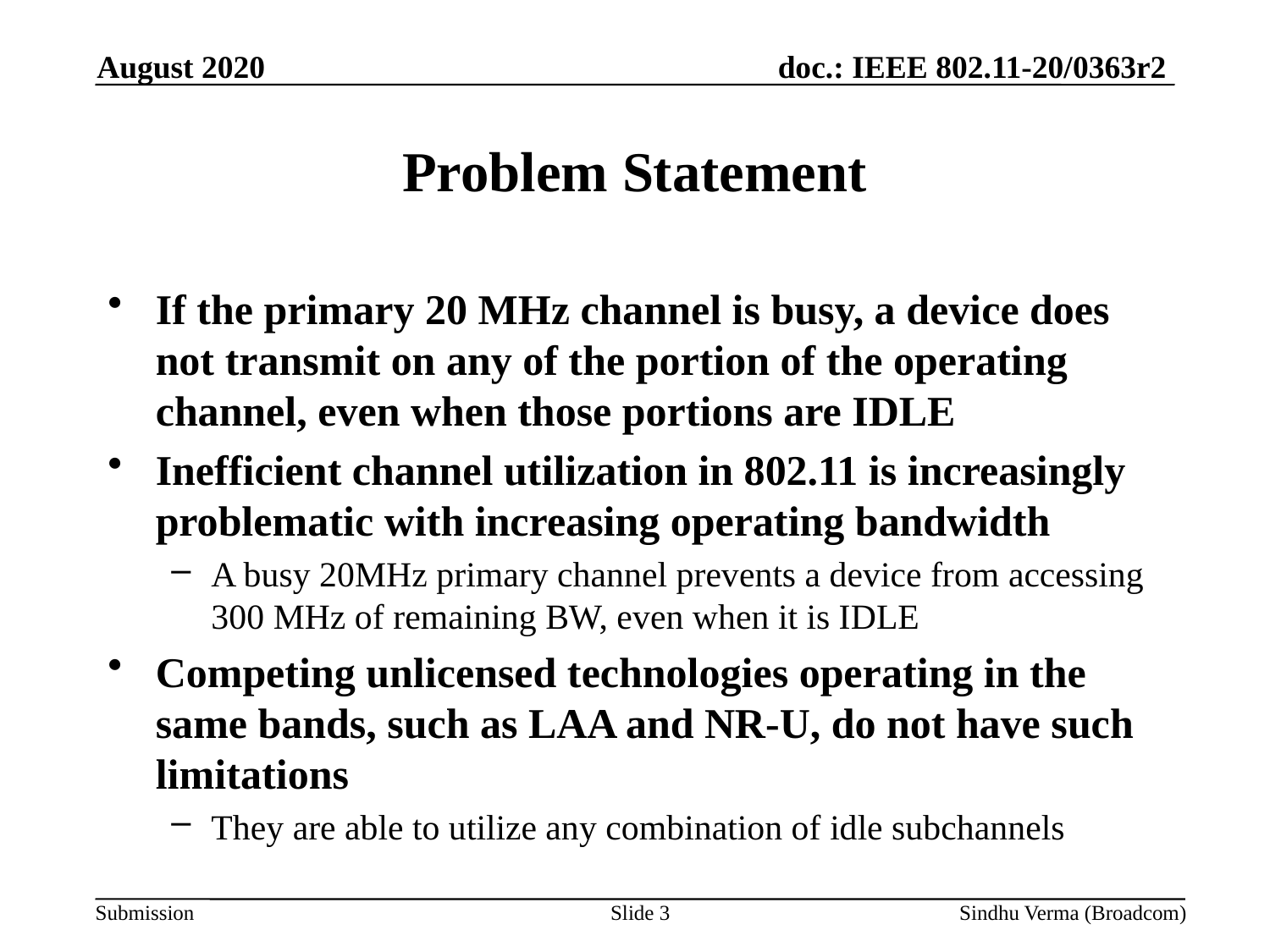

August 2020
# Problem Statement
If the primary 20 MHz channel is busy, a device does not transmit on any of the portion of the operating channel, even when those portions are IDLE
Inefficient channel utilization in 802.11 is increasingly problematic with increasing operating bandwidth
A busy 20MHz primary channel prevents a device from accessing 300 MHz of remaining BW, even when it is IDLE
Competing unlicensed technologies operating in the same bands, such as LAA and NR-U, do not have such limitations
They are able to utilize any combination of idle subchannels
Slide 3
Sindhu Verma (Broadcom)